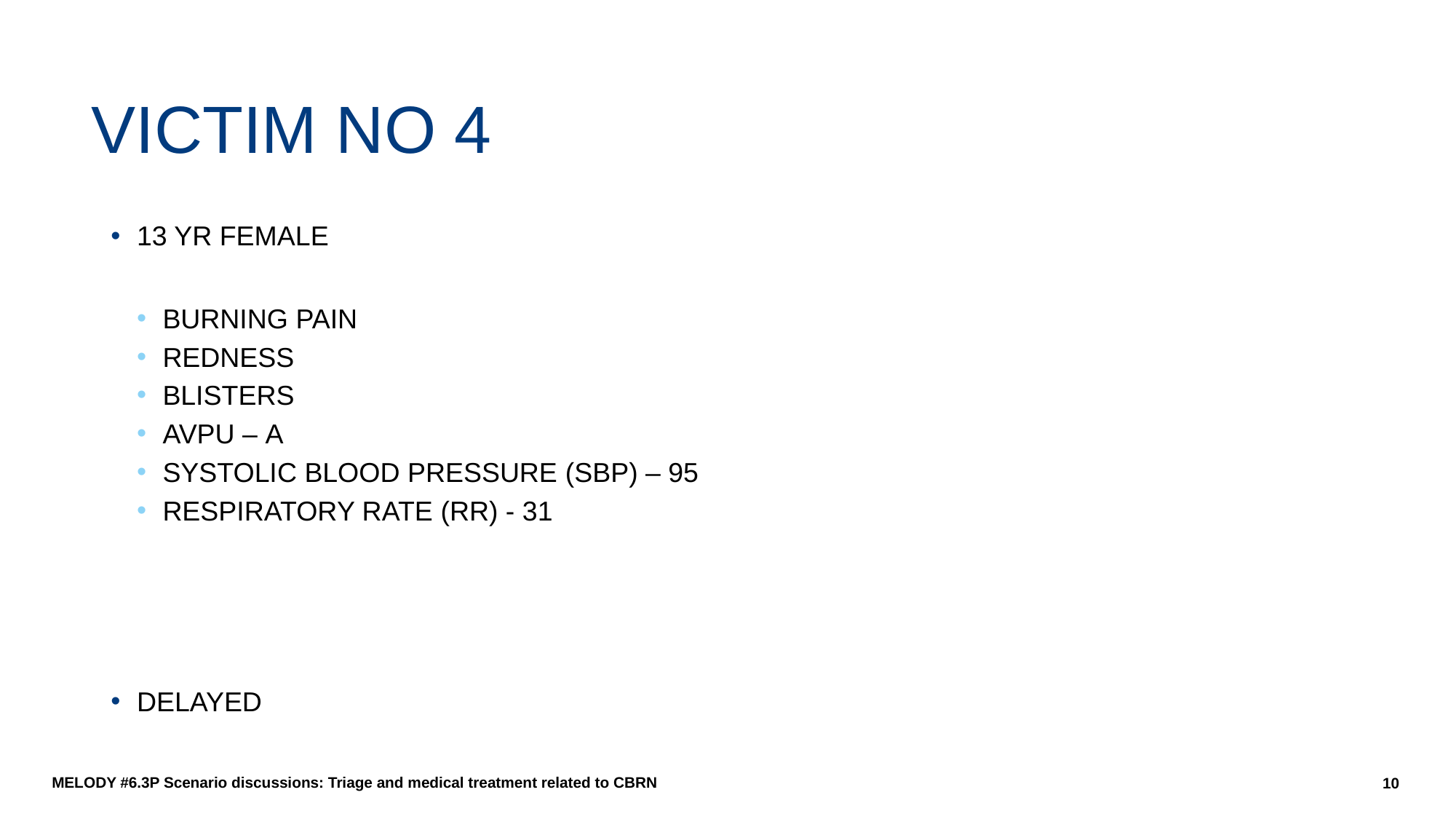

# VICTIM NO 4
13 YR FEMALE

BURNING PAIN
REDNESS
BLISTERS
AVPU – A
SYSTOLIC BLOOD PRESSURE (SBP) – 95
RESPIRATORY RATE (RR) - 31

DELAYED

MELODY #6.3P Scenario discussions: Triage and medical treatment related to CBRN
10